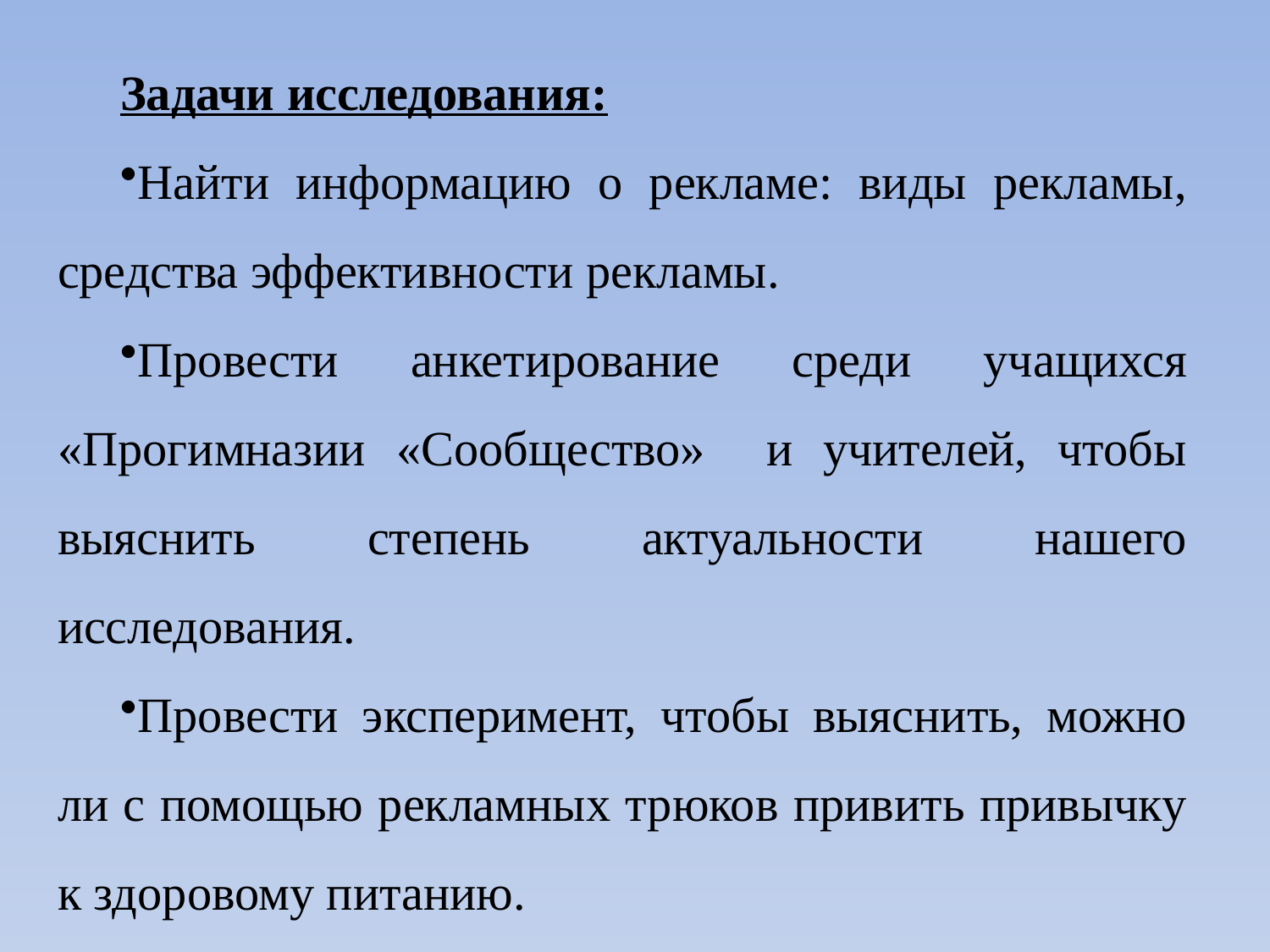

Задачи исследования:
Найти информацию о рекламе: виды рекламы, средства эффективности рекламы.
Провести анкетирование среди учащихся «Прогимназии «Сообщество»  и учителей, чтобы выяснить степень актуальности нашего исследования.
Провести эксперимент, чтобы выяснить, можно ли с помощью рекламных трюков привить привычку к здоровому питанию.